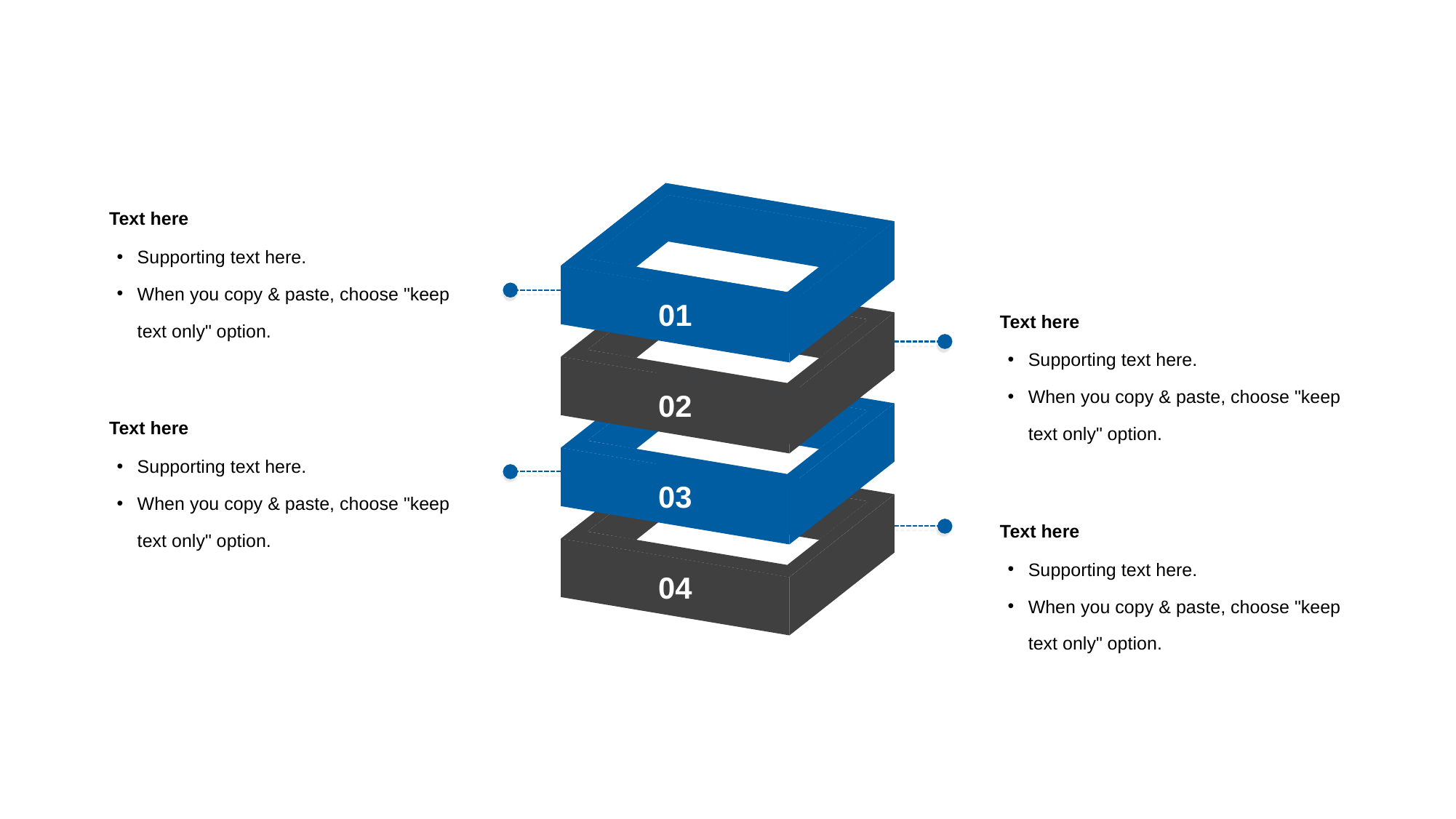

01
Text here
Supporting text here.
When you copy & paste, choose "keep text only" option.

02
Text here
Supporting text here.
When you copy & paste, choose "keep text only" option.

03
Text here
Supporting text here.
When you copy & paste, choose "keep text only" option.

04
Text here
Supporting text here.
When you copy & paste, choose "keep text only" option.